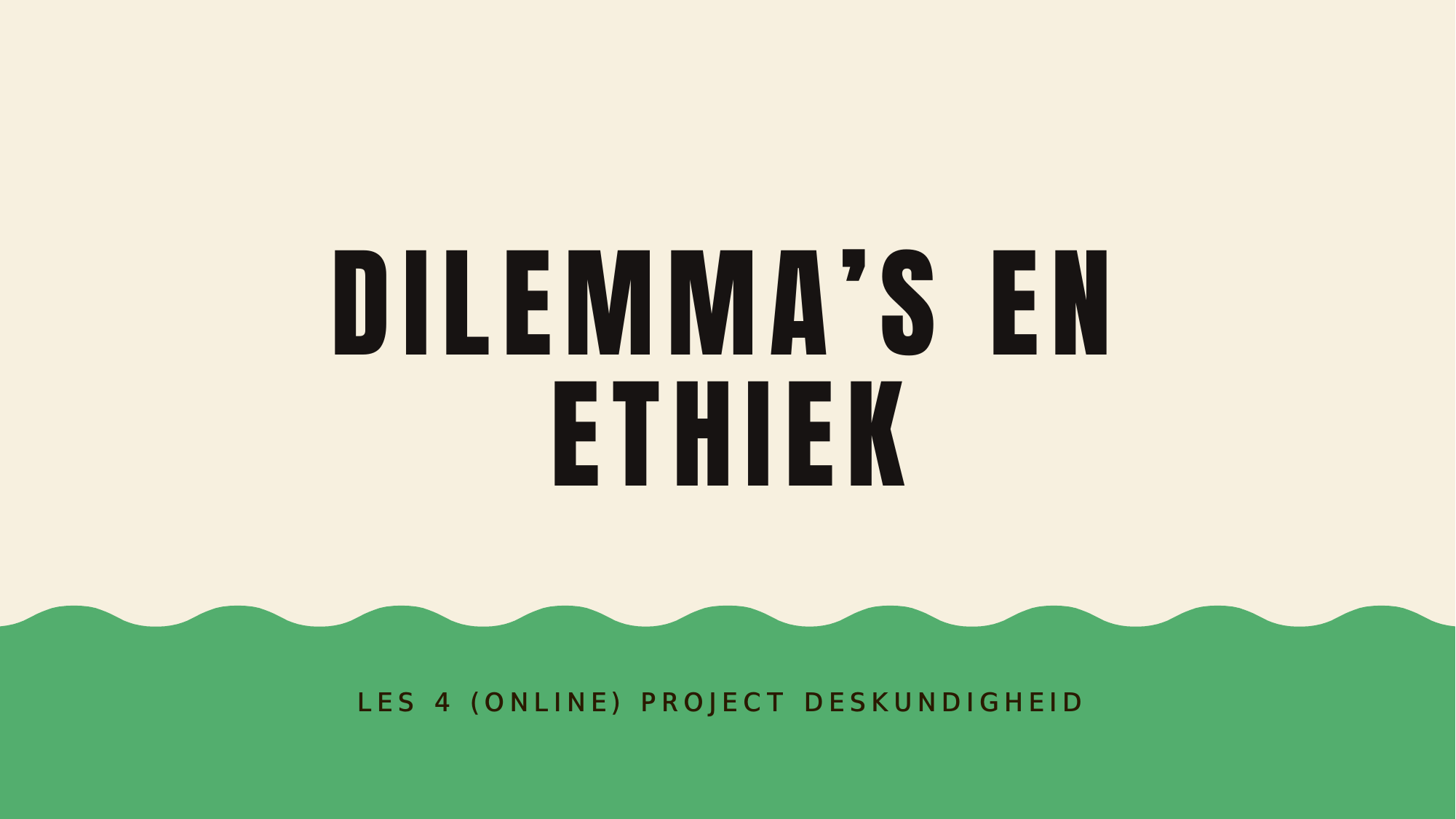

# Dilemma’s en ethiek

Les 4 (online) project deskundigheid